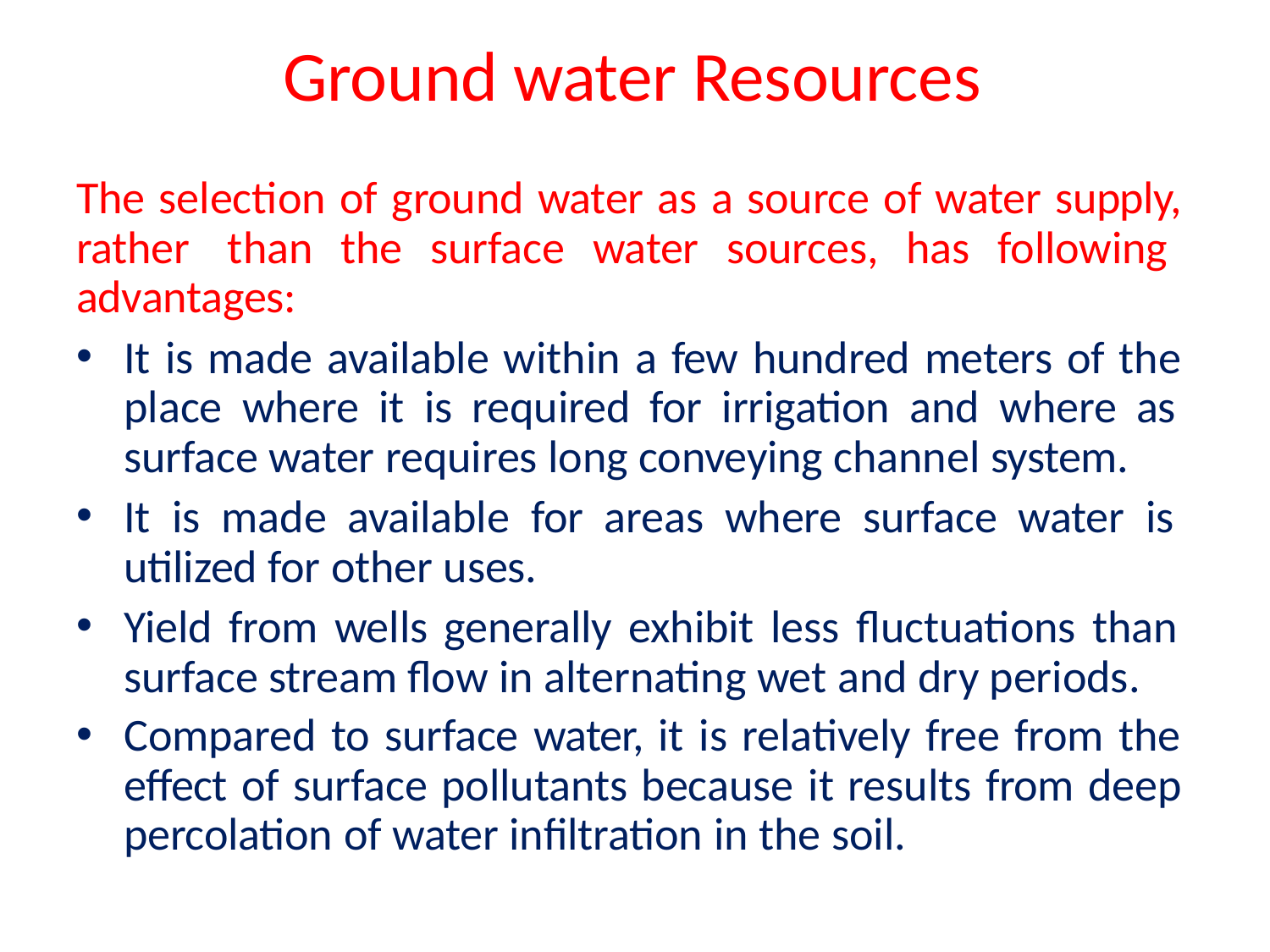

# Ground water Resources
The selection of ground water as a source of water supply,  rather than the surface water sources, has following  advantages:
It is made available within a few hundred meters of the  place where it is required for irrigation and where as  surface water requires long conveying channel system.
It is made available for areas where surface water is  utilized for other uses.
Yield from wells generally exhibit less fluctuations than  surface stream flow in alternating wet and dry periods.
Compared to surface water, it is relatively free from the  effect of surface pollutants because it results from deep  percolation of water infiltration in the soil.